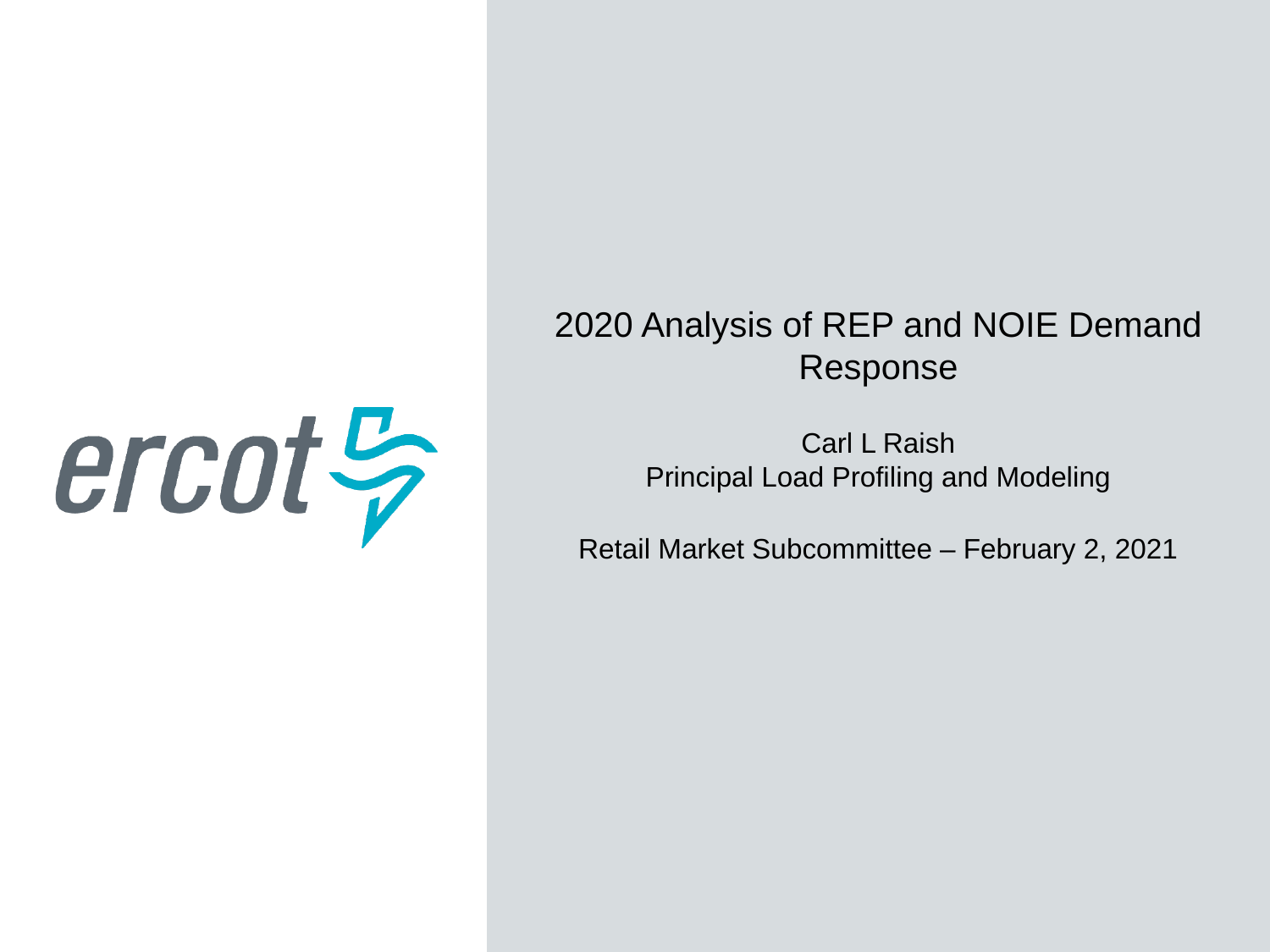

2020 Analysis of REP and NOIE Demand Response

Carl L Raish
Principal Load Profiling and Modeling

Retail Market Subcommittee – February 2, 2021